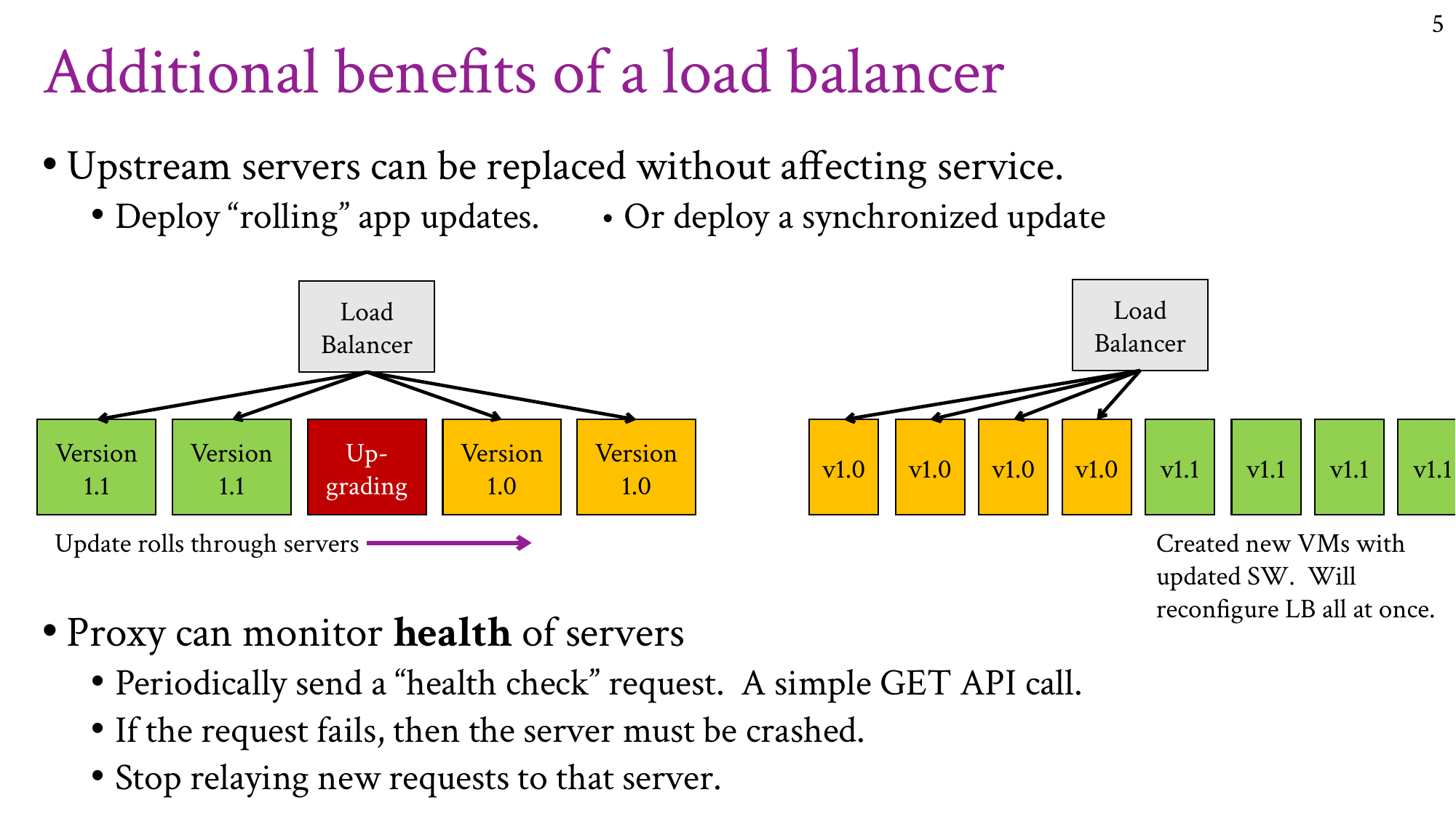

5
# Additional benefits of a load balancer
Upstream servers can be replaced without affecting service.
Deploy “rolling” app updates.		• Or deploy a synchronized update

Proxy can monitor health of servers
Periodically send a “health check” request.  A simple GET API call.
If the request fails, then the server must be crashed.
Stop relaying new requests to that server.
Load Balancer
Load Balancer
v1.1
v1.0
v1.1
v1.1
v1.1
Version 1.0
Version 1.0
v1.0
v1.0
v1.0
Version 1.1
Up-grading
Version 1.1
Update rolls through servers
Created new VMs with updated SW.  Will reconfigure LB all at once.